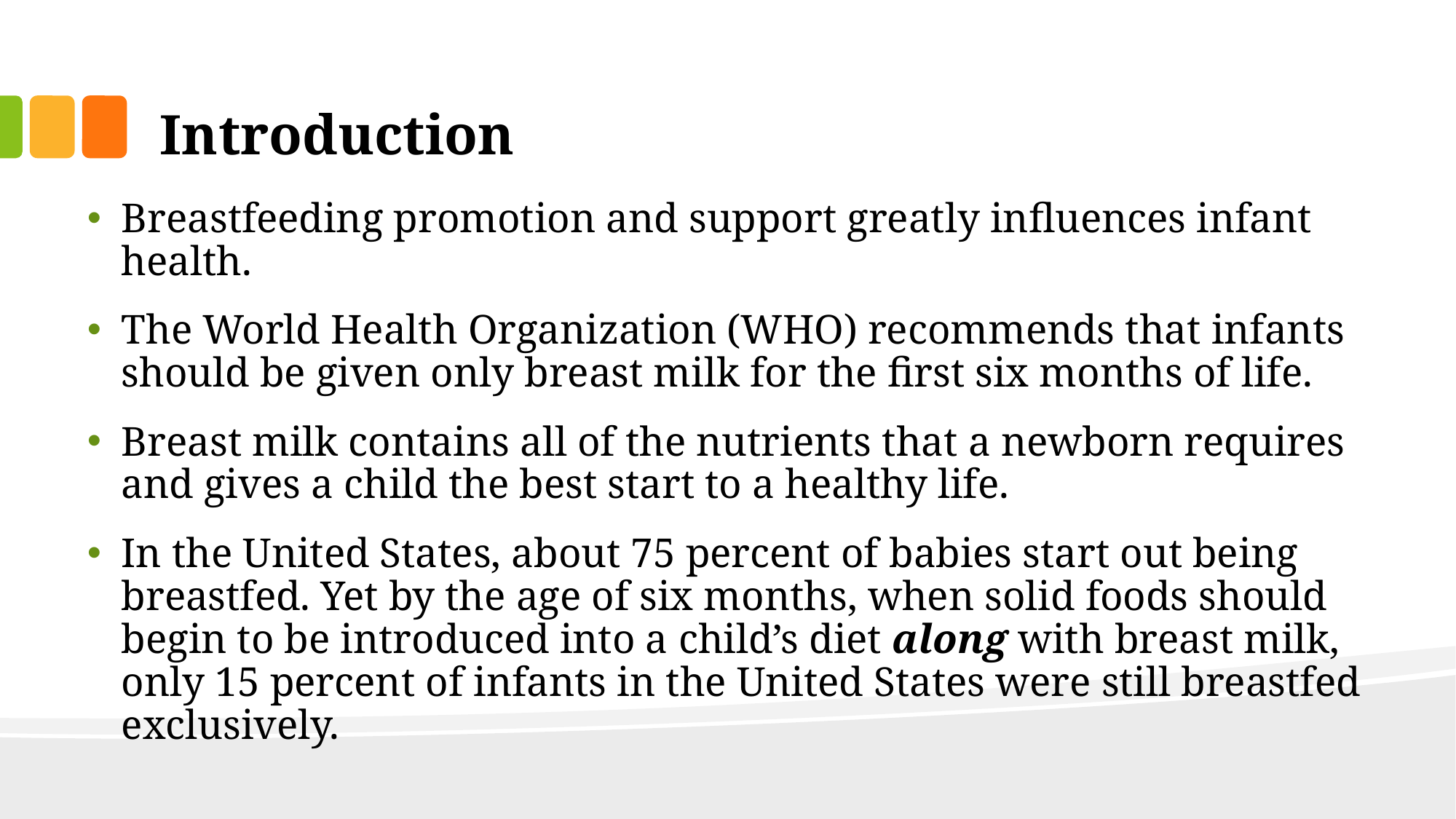

# Introduction
Breastfeeding promotion and support greatly influences infant health.
The World Health Organization (WHO) recommends that infants should be given only breast milk for the first six months of life.
Breast milk contains all of the nutrients that a newborn requires and gives a child the best start to a healthy life.
In the United States, about 75 percent of babies start out being breastfed. Yet by the age of six months, when solid foods should begin to be introduced into a child’s diet along with breast milk, only 15 percent of infants in the United States were still breastfed exclusively.